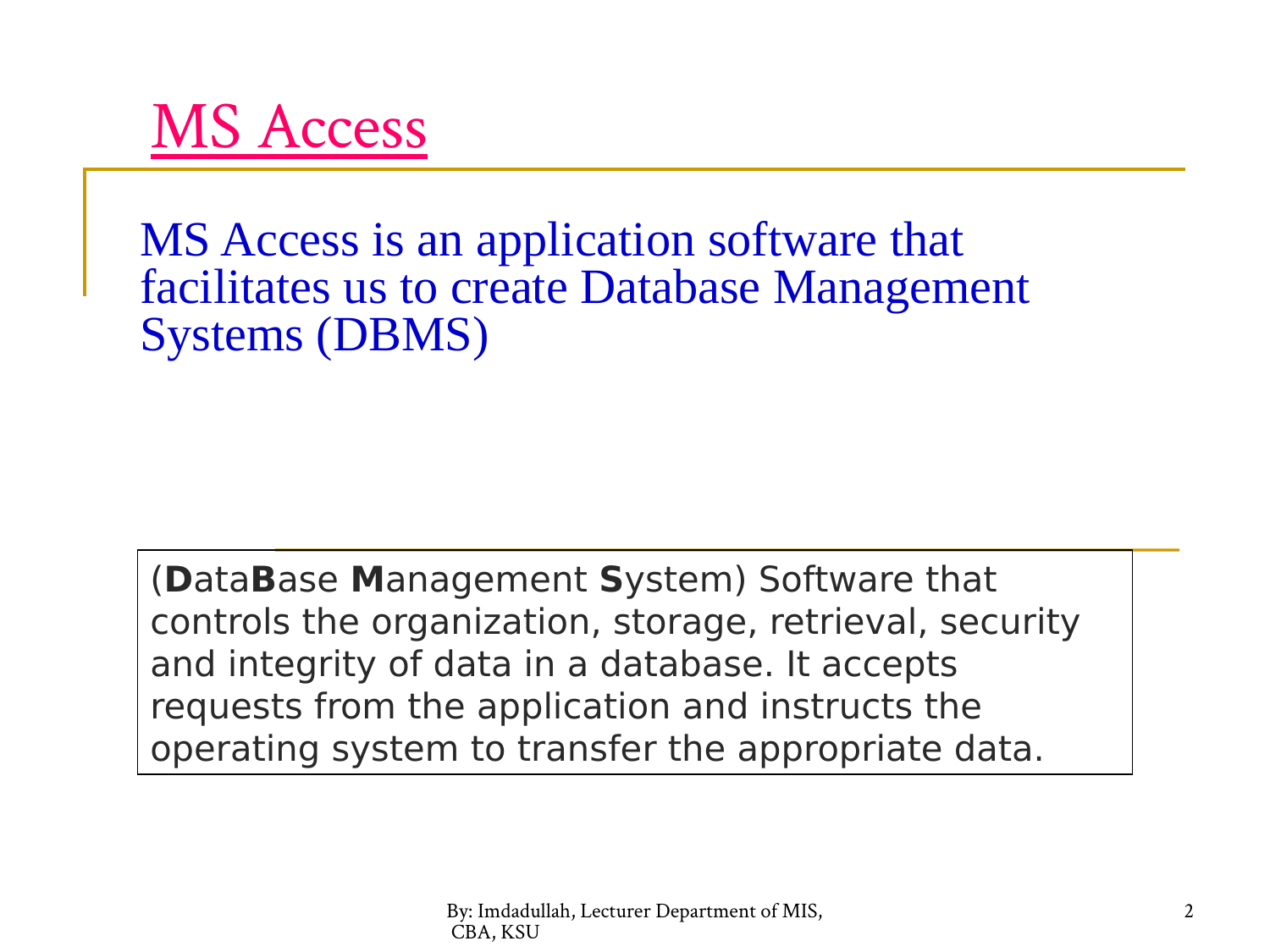

# MS Access
MS Access is an application software that facilitates us to create Database Management Systems (DBMS)
(DataBase Management System) Software that controls the organization, storage, retrieval, security and integrity of data in a database. It accepts requests from the application and instructs the operating system to transfer the appropriate data.
By: Imdadullah, Lecturer Department of MIS, CBA, KSU
2